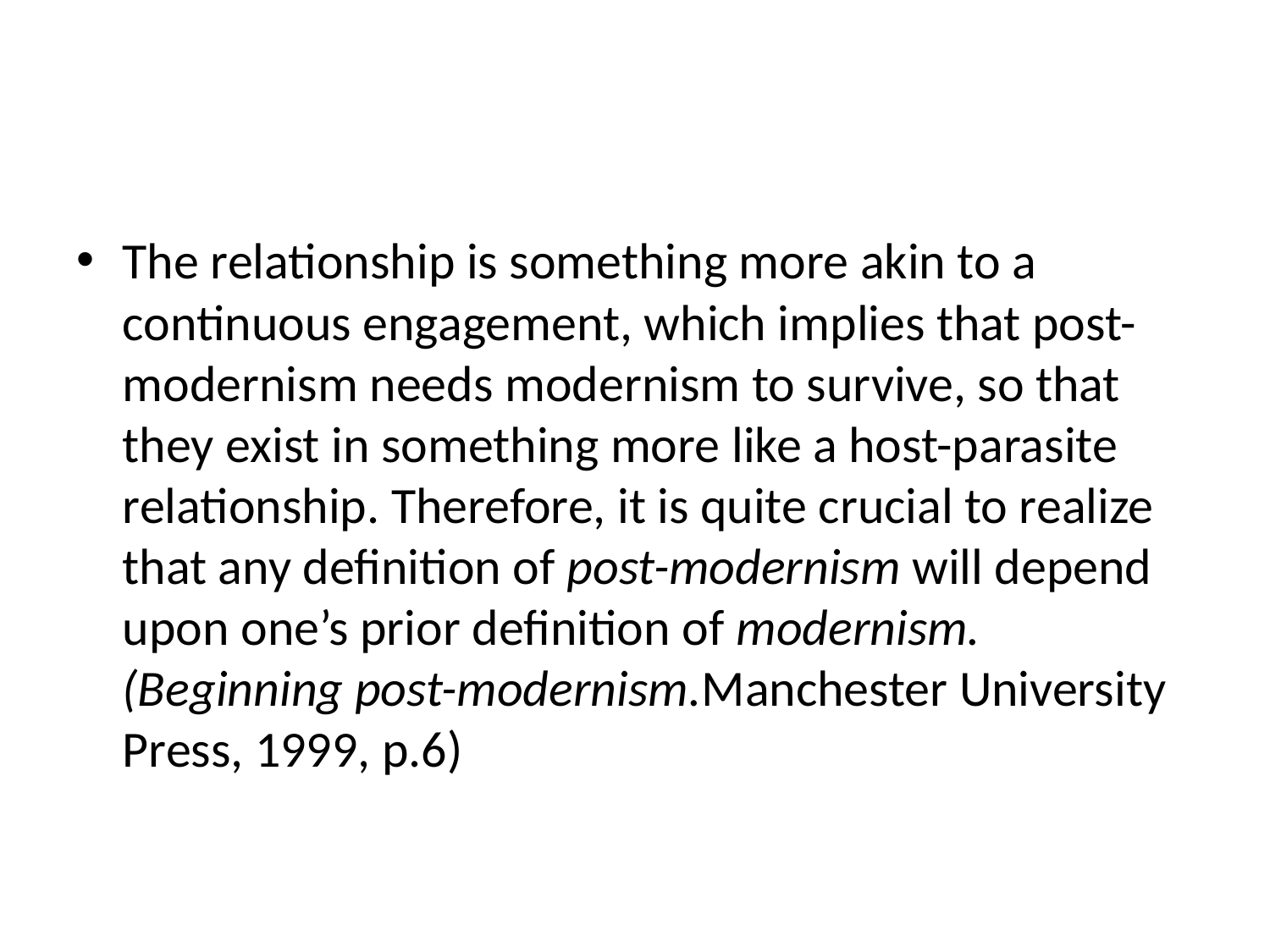

#
The relationship is something more akin to a continuous engagement, which implies that post-modernism needs modernism to survive, so that they exist in something more like a host-parasite relationship. Therefore, it is quite crucial to realize that any definition of post-modernism will depend upon one’s prior definition of modernism. (Beginning post-modernism.Manchester University Press, 1999, p.6)